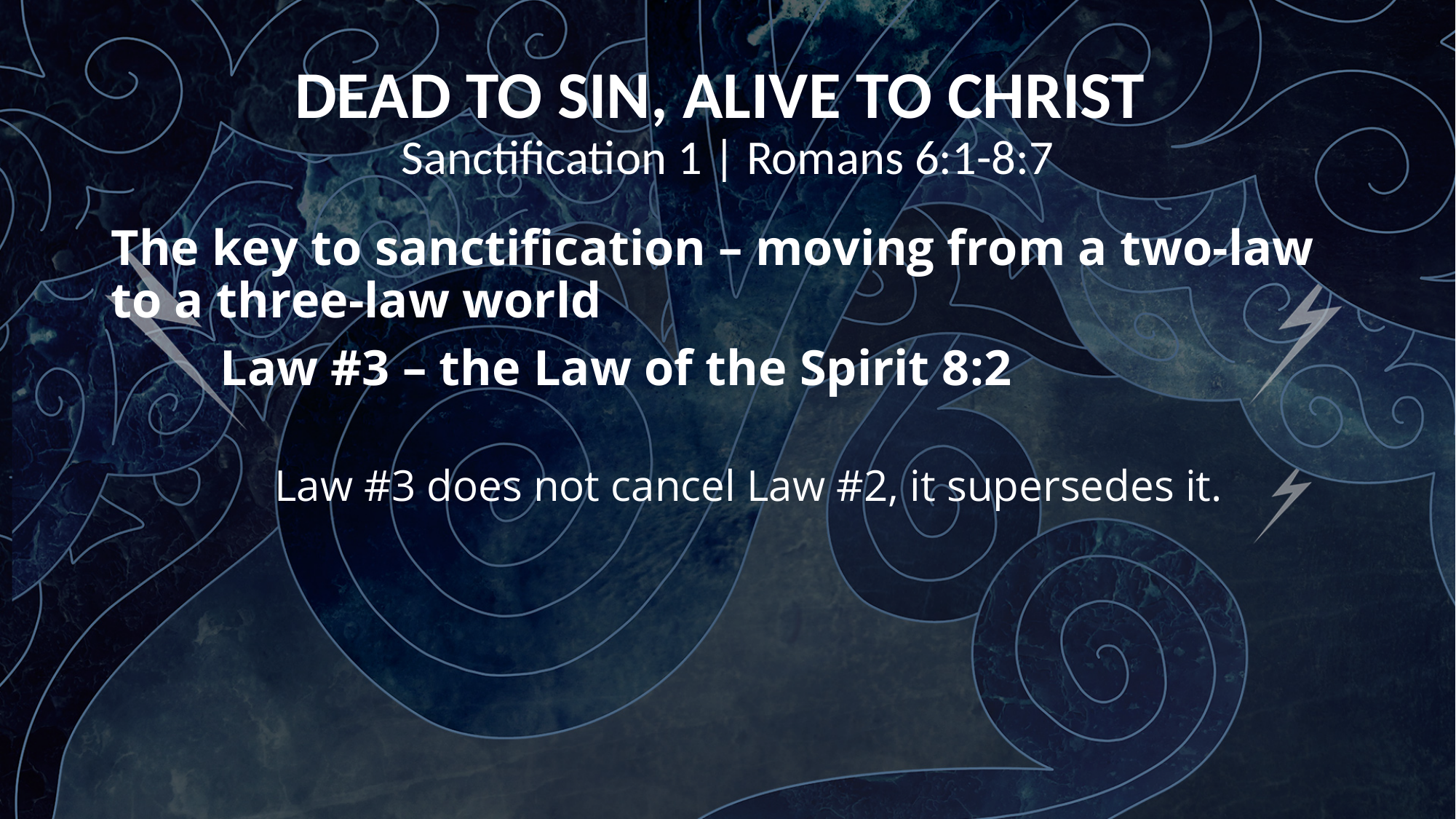

DEAD TO SIN, ALIVE TO CHRIST
Sanctification 1 | Romans 6:1-8:7
The key to sanctification – moving from a two-law to a three-law world
	Law #3 – the Law of the Spirit 8:2

Law #3 does not cancel Law #2, it supersedes it.